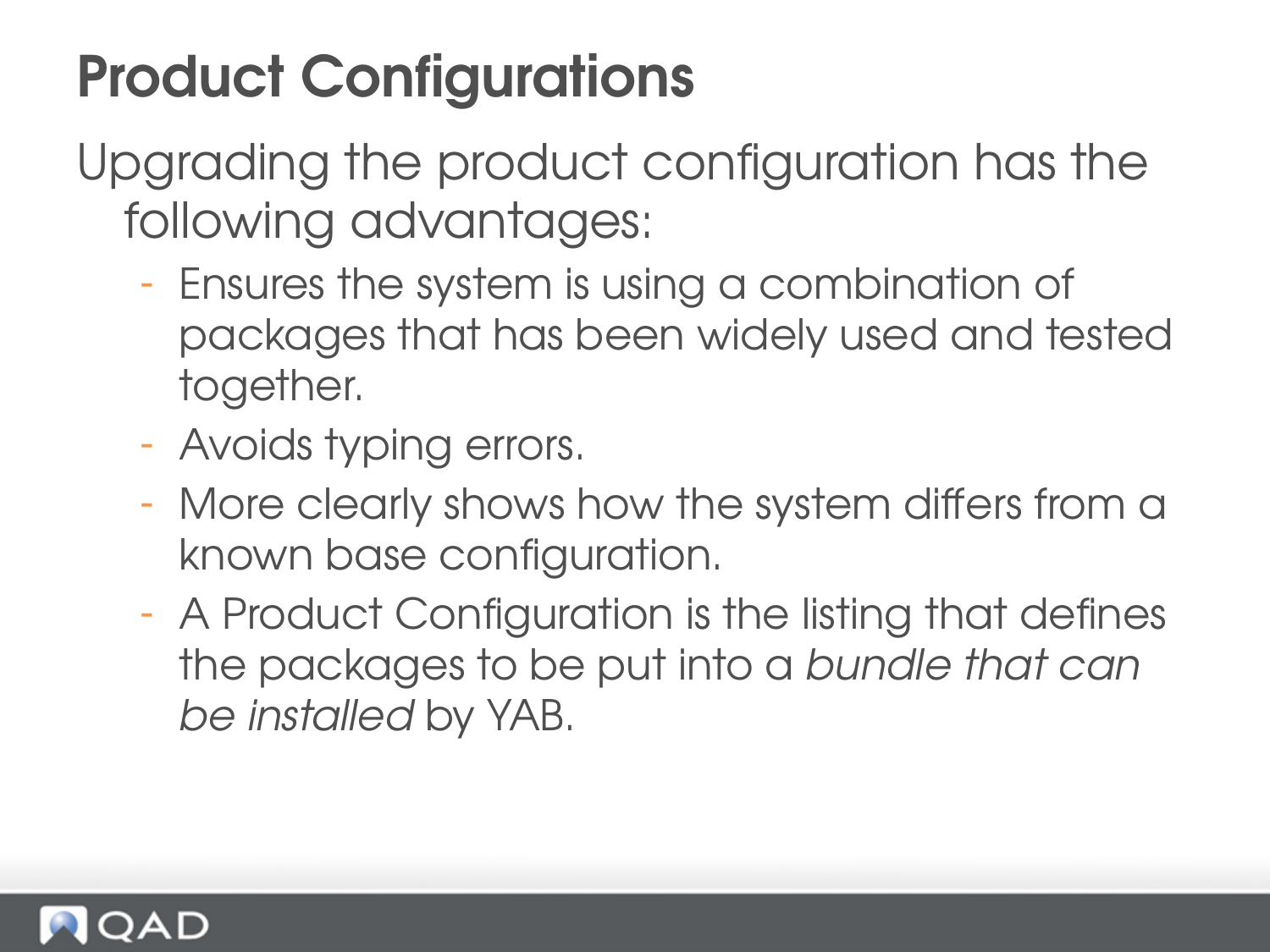

# Product Configurations
Upgrading the product configuration has the following advantages:
Ensures the system is using a combination of packages that has been widely used and tested together.
Avoids typing errors.
More clearly shows how the system differs from a known base configuration.
A Product Configuration is the listing that defines the packages to be put into a bundle that can be installed by YAB.